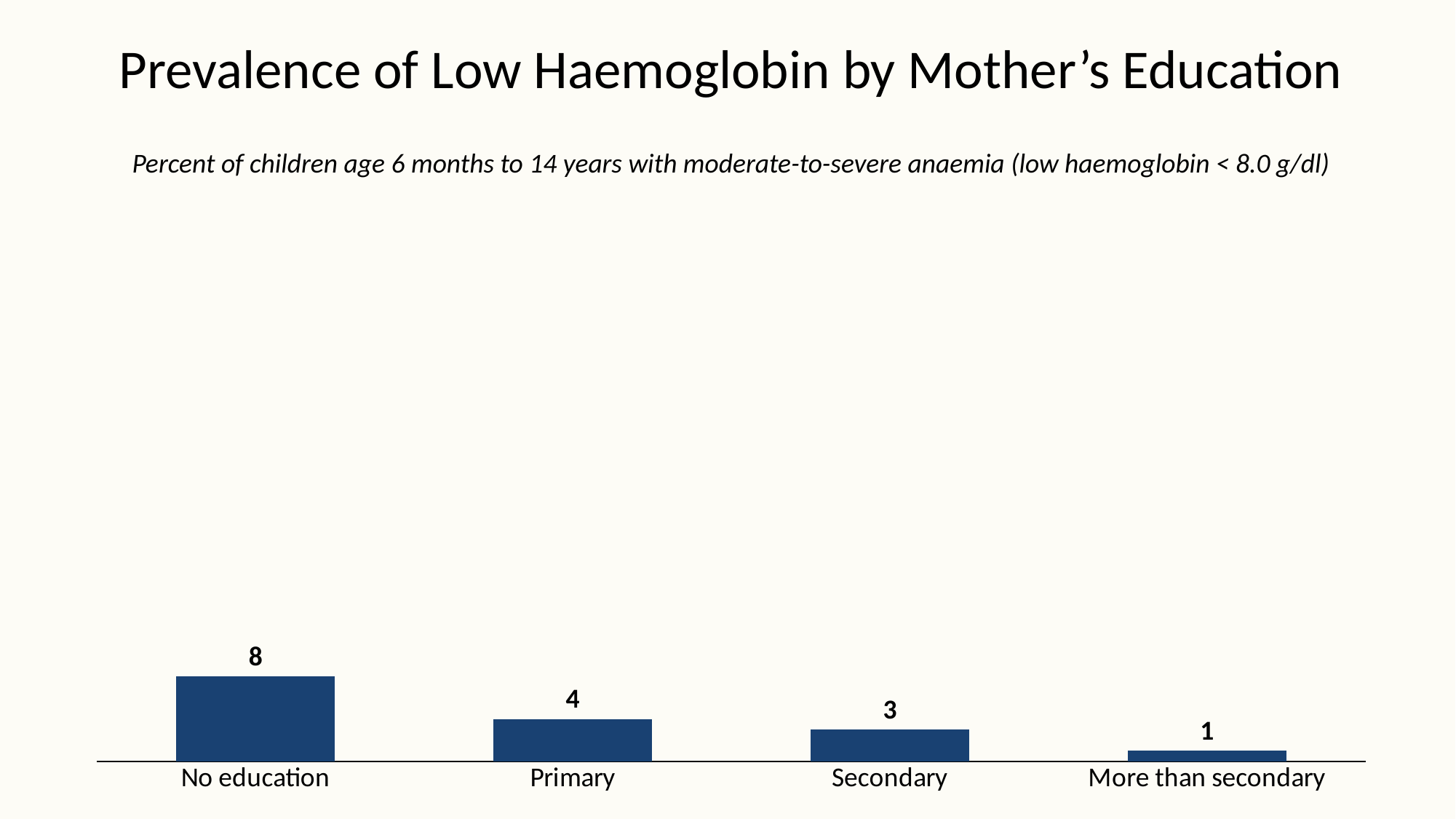

# Prevalence of Low Haemoglobin by Mother’s Education
Percent of children age 6 months to 14 years with moderate-to-severe anaemia (low haemoglobin < 8.0 g/dl)

### Chart

| Category | Series 1 |
|---|---|
| No education | 8.0 |
| Primary | 4.0 |
| Secondary | 3.0 |
| More than secondary | 1.0 |